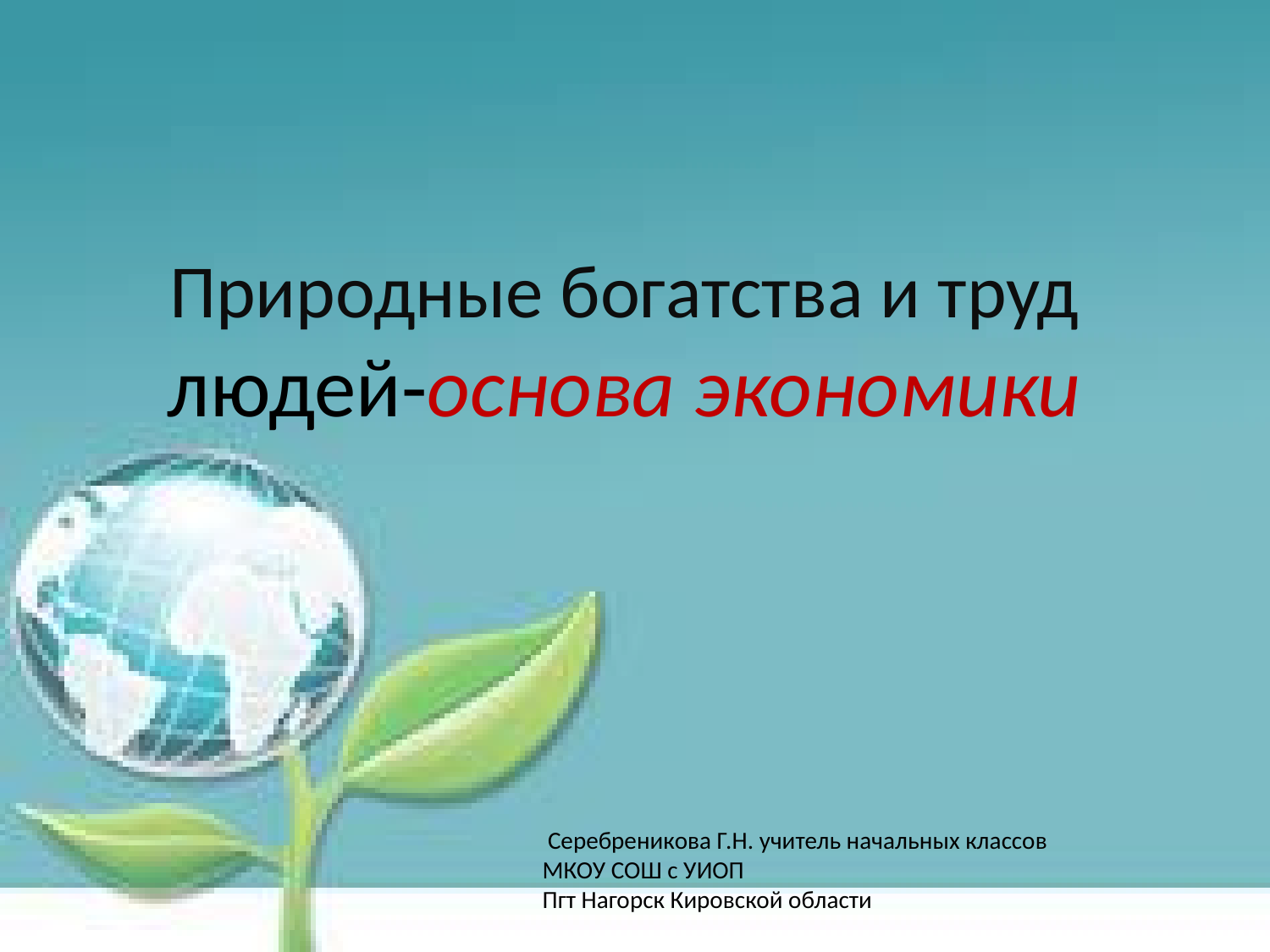

# Природные богатства и труд людей-основа экономики
 Серебреникова Г.Н. учитель начальных классов                                     МКОУ СОШ с УИОП
Пгт Нагорск Кировской области